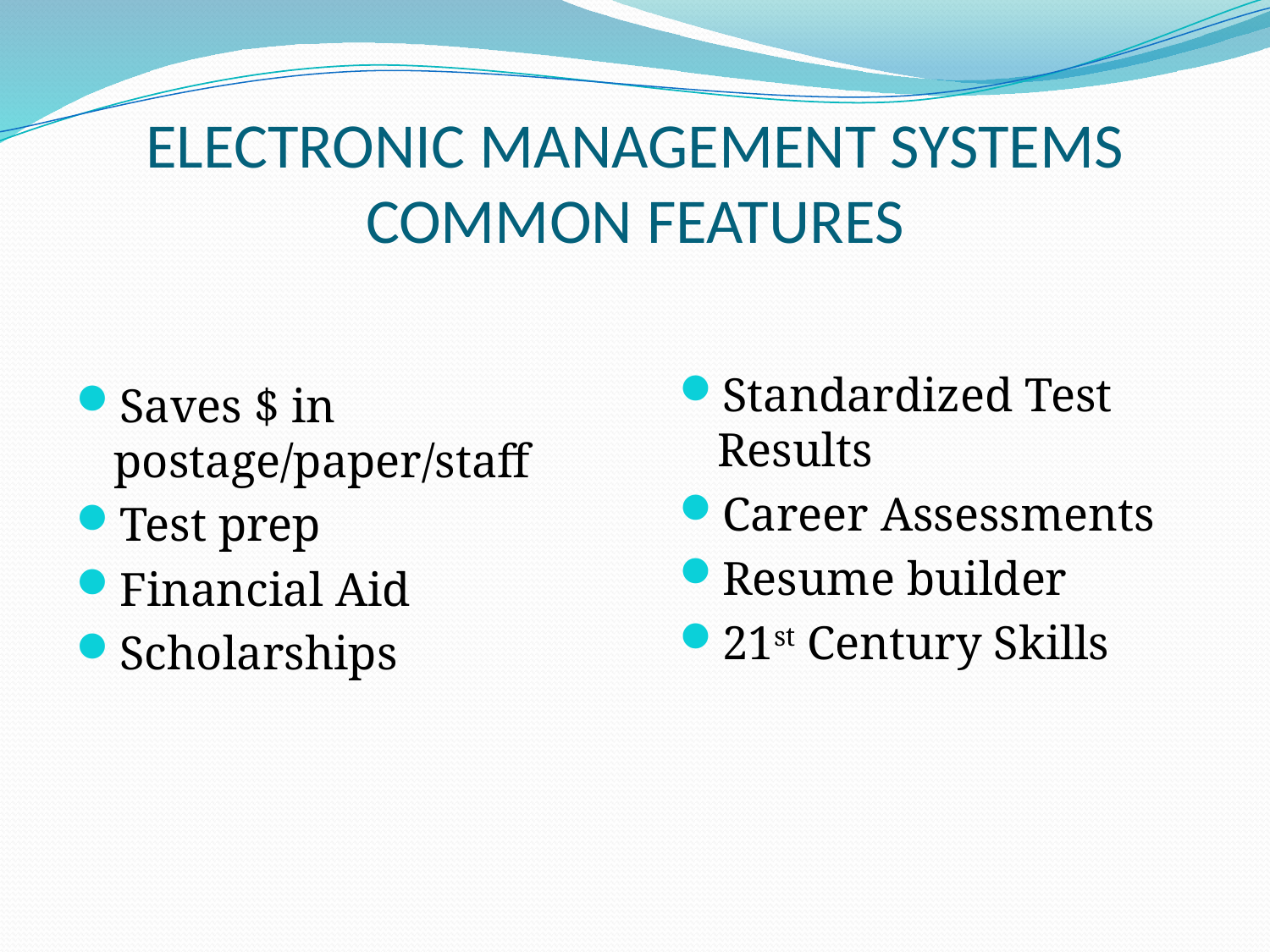

# ELECTRONIC MANAGEMENT SYSTEMS COMMON FEATURES

Standardized Test Results
Career Assessments
Resume builder
21st Century Skills
Saves $ in postage/paper/staff
Test prep
Financial Aid
Scholarships